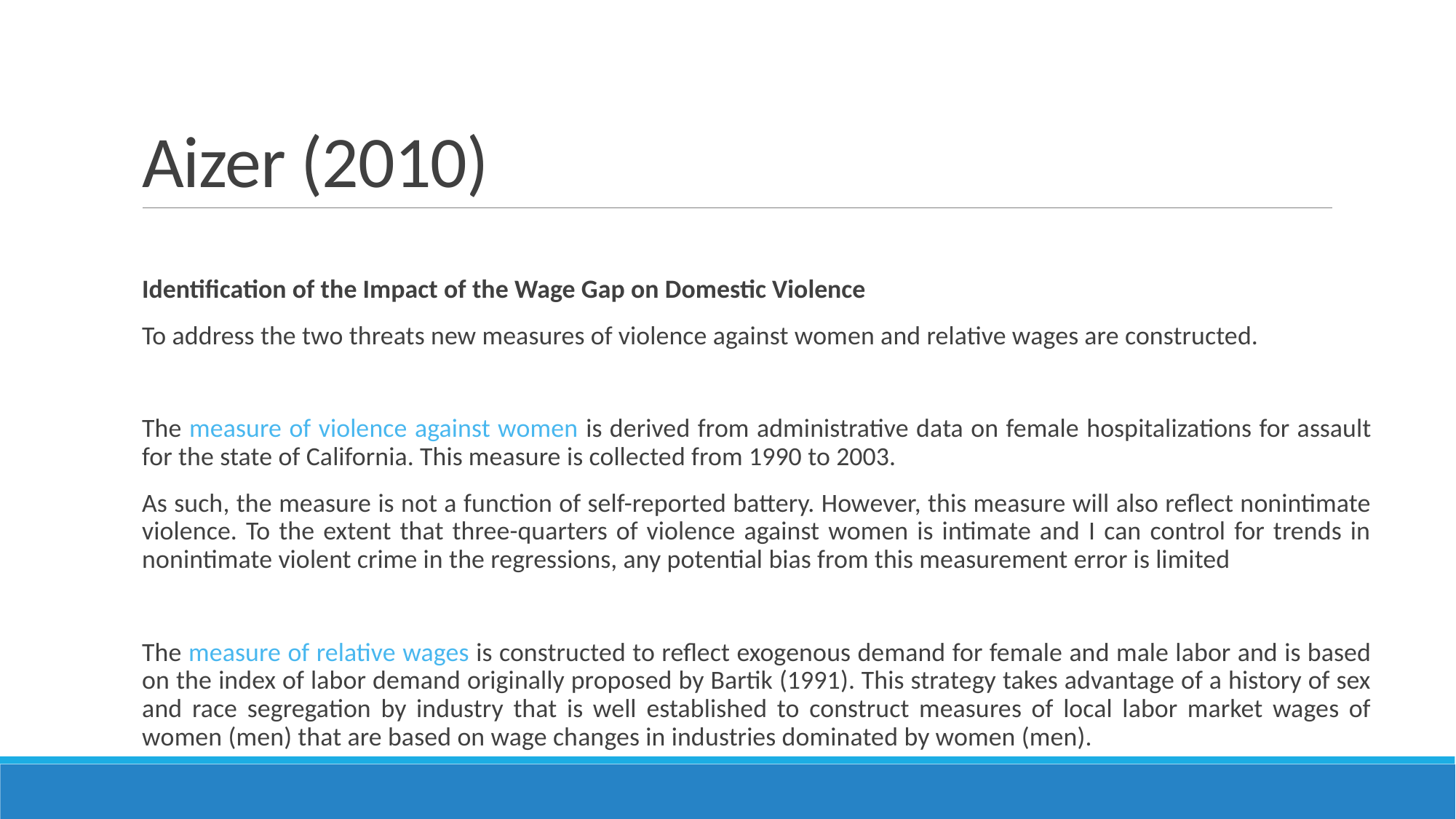

# Aizer (2010)

Identification of the Impact of the Wage Gap on Domestic Violence
To address the two threats new measures of violence against women and relative wages are constructed.

The measure of violence against women is derived from administrative data on female hospitalizations for assault for the state of California. This measure is collected from 1990 to 2003.
As such, the measure is not a function of self-reported battery. However, this measure will also reflect nonintimate violence. To the extent that three-quarters of violence against women is intimate and I can control for trends in nonintimate violent crime in the regressions, any potential bias from this measurement error is limited

The measure of relative wages is constructed to reflect exogenous demand for female and male labor and is based on the index of labor demand originally proposed by Bartik (1991). This strategy takes advantage of a history of sex and race segregation by industry that is well established to construct measures of local labor market wages of women (men) that are based on wage changes in industries dominated by women (men).